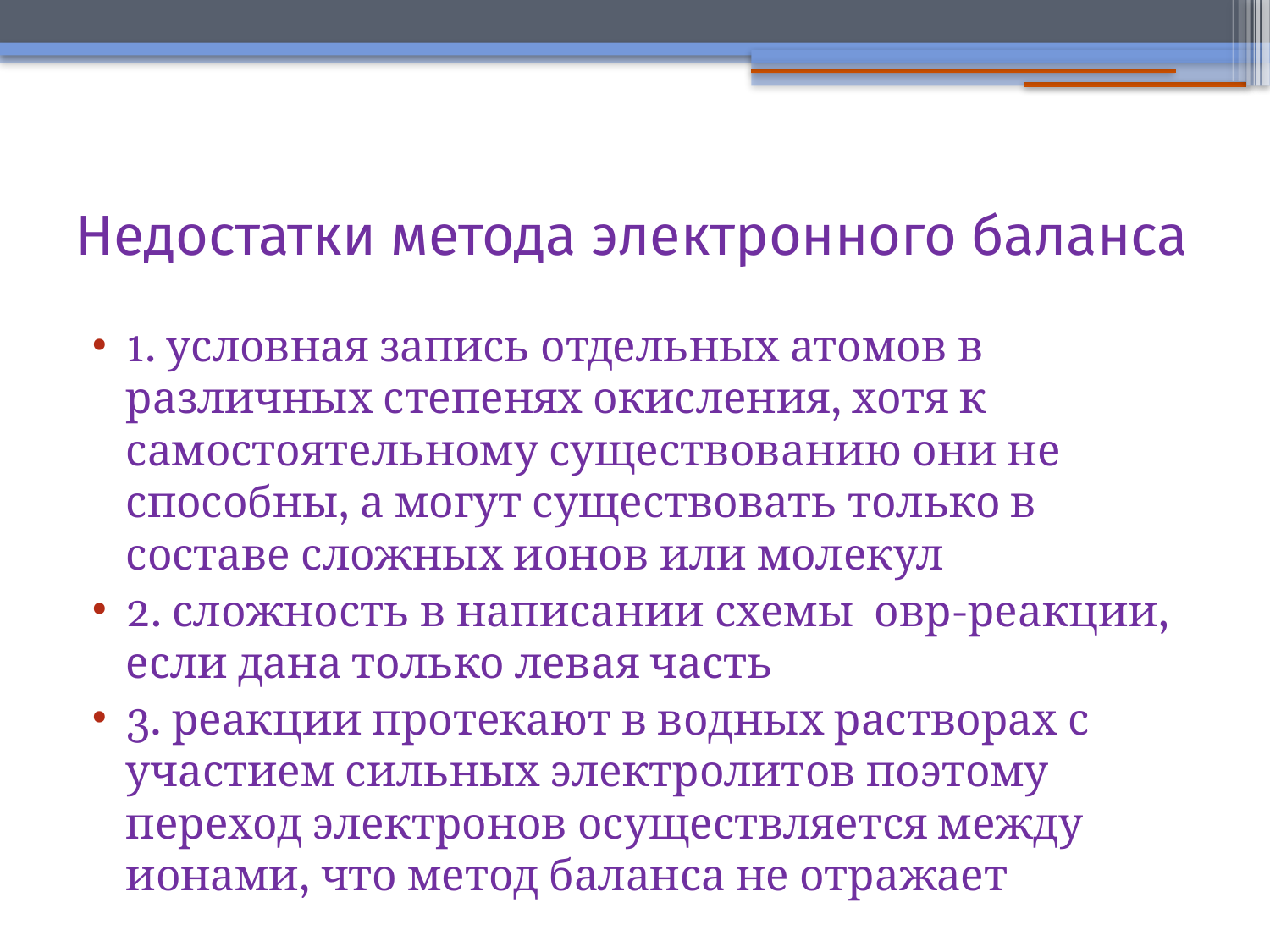

Недостатки метода электронного баланса
1. условная запись отдельных атомов в различных степенях окисления, хотя к самостоятельному существованию они не способны, а могут существовать только в составе сложных ионов или молекул
2. сложность в написании схемы  овр-реакции, если дана только левая часть
3. реакции протекают в водных растворах с участием сильных электролитов поэтому переход электронов осуществляется между ионами, что метод баланса не отражает